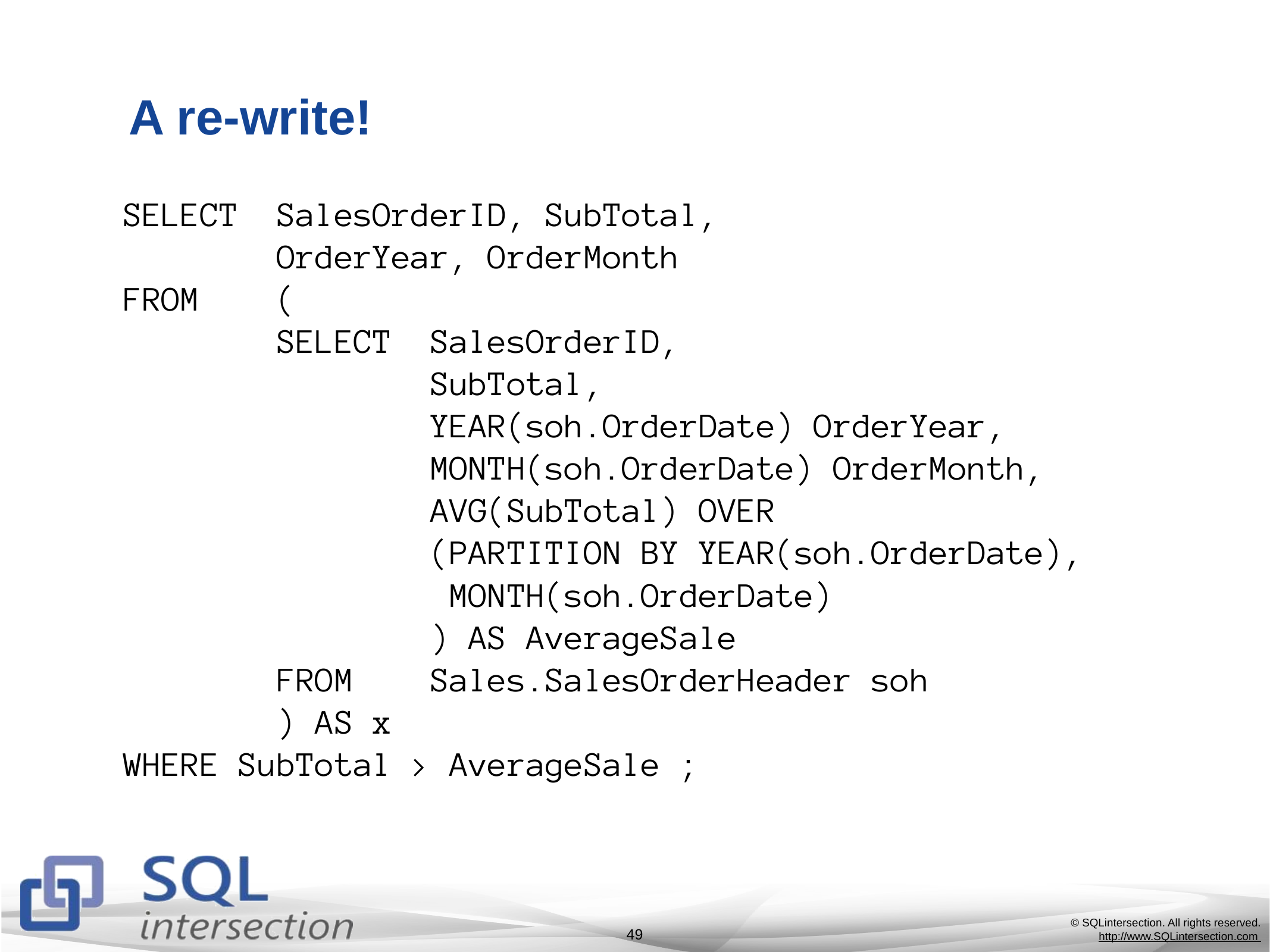

# A re-write!
SELECT  SalesOrderID, SubTotal,
        OrderYear, OrderMonth
FROM    (
        SELECT  SalesOrderID,
                SubTotal,
                YEAR(soh.OrderDate) OrderYear,
                MONTH(soh.OrderDate) OrderMonth,
                AVG(SubTotal) OVER
                (PARTITION BY YEAR(soh.OrderDate),
                 MONTH(soh.OrderDate)
                ) AS AverageSale
        FROM    Sales.SalesOrderHeader soh
        ) AS x
WHERE SubTotal > AverageSale ;